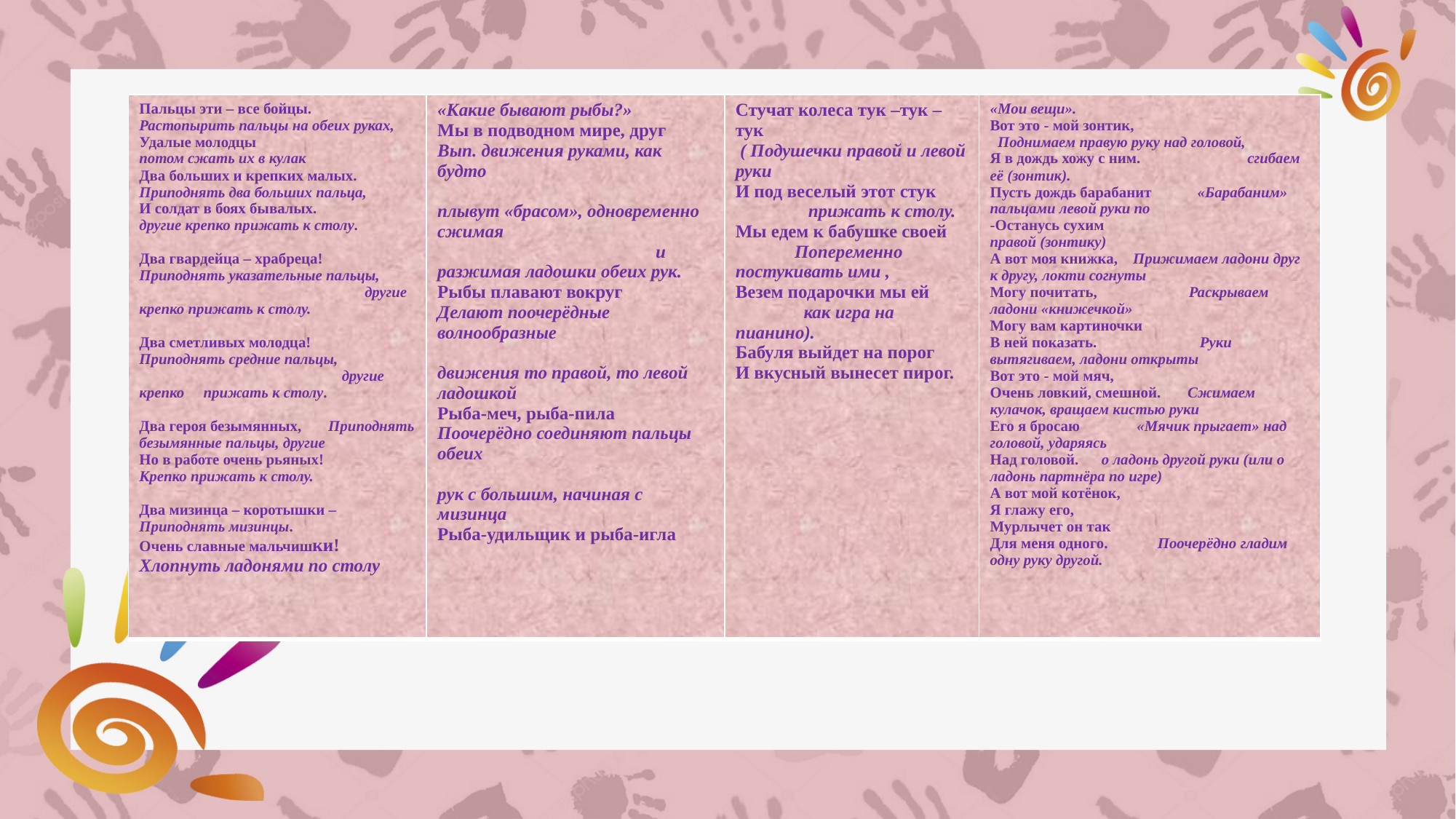

| Пальцы эти – все бойцы. Растопырить пальцы на обеих руках, Удалые молодцы потом сжать их в кулак Два больших и крепких малых. Приподнять два больших пальца, И солдат в боях бывалых. другие крепко прижать к столу.   Два гвардейца – храбреца! Приподнять указательные пальцы, другие крепко прижать к столу.   Два сметливых молодца! Приподнять средние пальцы, другие крепко прижать к столу.   Два героя безымянных, Приподнять безымянные пальцы, другие Но в работе очень рьяных! Крепко прижать к столу.   Два мизинца – коротышки – Приподнять мизинцы. Очень славные мальчишки! Хлопнуть ладонями по столу | «Какие бывают рыбы?» Мы в подводном мире, друг Вып. движения руками, как будто плывут «брасом», одновременно сжимая и разжимая ладошки обеих рук. Рыбы плавают вокруг Делают поочерёдные волнообразные движения то правой, то левой ладошкой Рыба-меч, рыба-пила Поочерёдно соединяют пальцы обеих рук с большим, начиная с мизинца Рыба-удильщик и рыба-игла | Стучат колеса тук –тук – тук ( Подушечки правой и левой руки И под веселый этот стук прижать к столу. Мы едем к бабушке своей Попеременно постукивать ими , Везем подарочки мы ей как игра на пианино). Бабуля выйдет на порог И вкусный вынесет пирог. | «Мои вещи». Вот это - мой зонтик, Поднимаем правую руку над головой, Я в дождь хожу с ним. сгибаем её (зонтик). Пусть дождь барабанит «Барабаним» пальцами левой руки по -Останусь сухим правой (зонтику) А вот моя книжка, Прижимаем ладони друг к другу, локти согнуты Могу почитать, Раскрываем ладони «книжечкой» Могу вам картиночки В ней показать. Руки вытягиваем, ладони открыты Вот это - мой мяч, Очень ловкий, смешной. Сжимаем кулачок, вращаем кистью руки Его я бросаю «Мячик прыгает» над головой, ударяясь Над головой. о ладонь другой руки (или о ладонь партнёра по игре) А вот мой котёнок, Я глажу его, Мурлычет он так Для меня одного. Поочерёдно гладим одну руку другой. |
| --- | --- | --- | --- |